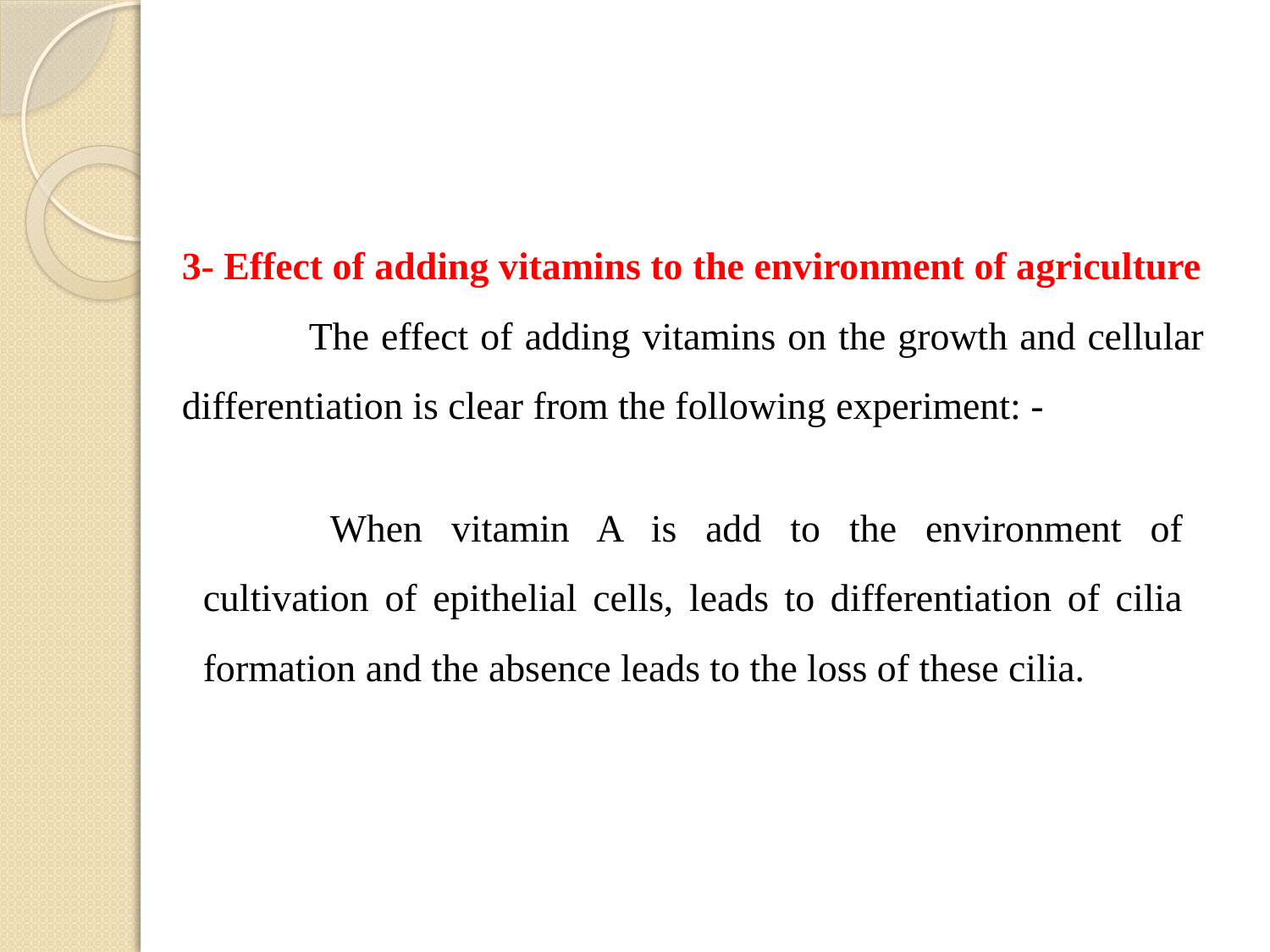

3- Effect of adding vitamins to the environment of agriculture
	The effect of adding vitamins on the growth and cellular differentiation is clear from the following experiment: -
	When vitamin A is add to the environment of cultivation of epithelial cells, leads to differentiation of cilia formation and the absence leads to the loss of these cilia.